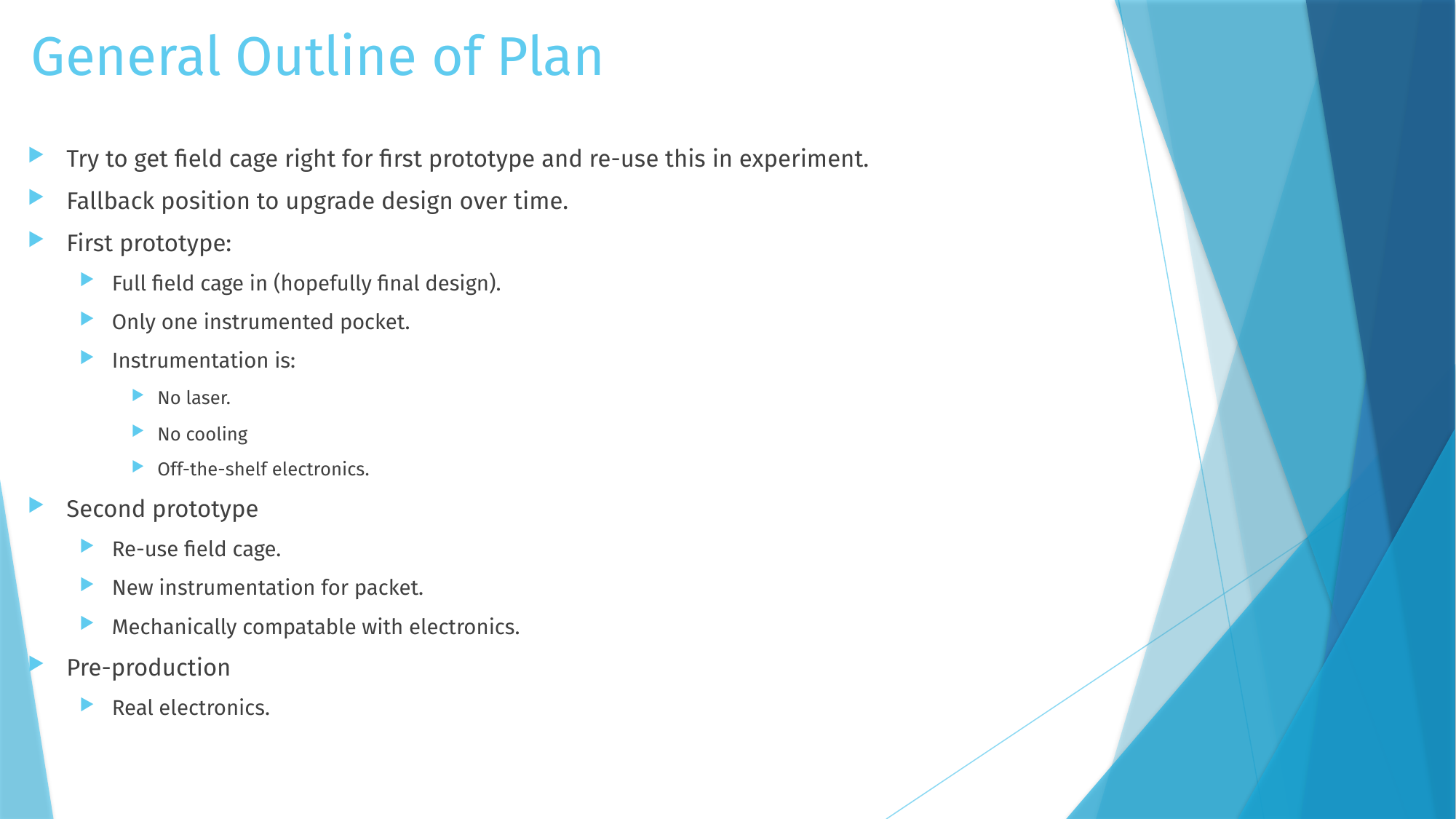

# General Outline of Plan
Try to get field cage right for first prototype and re-use this in experiment.
Fallback position to upgrade design over time.
First prototype:
Full field cage in (hopefully final design).
Only one instrumented pocket.
Instrumentation is:
No laser.
No cooling
Off-the-shelf electronics.
Second prototype
Re-use field cage.
New instrumentation for packet.
Mechanically compatable with electronics.
Pre-production
Real electronics.